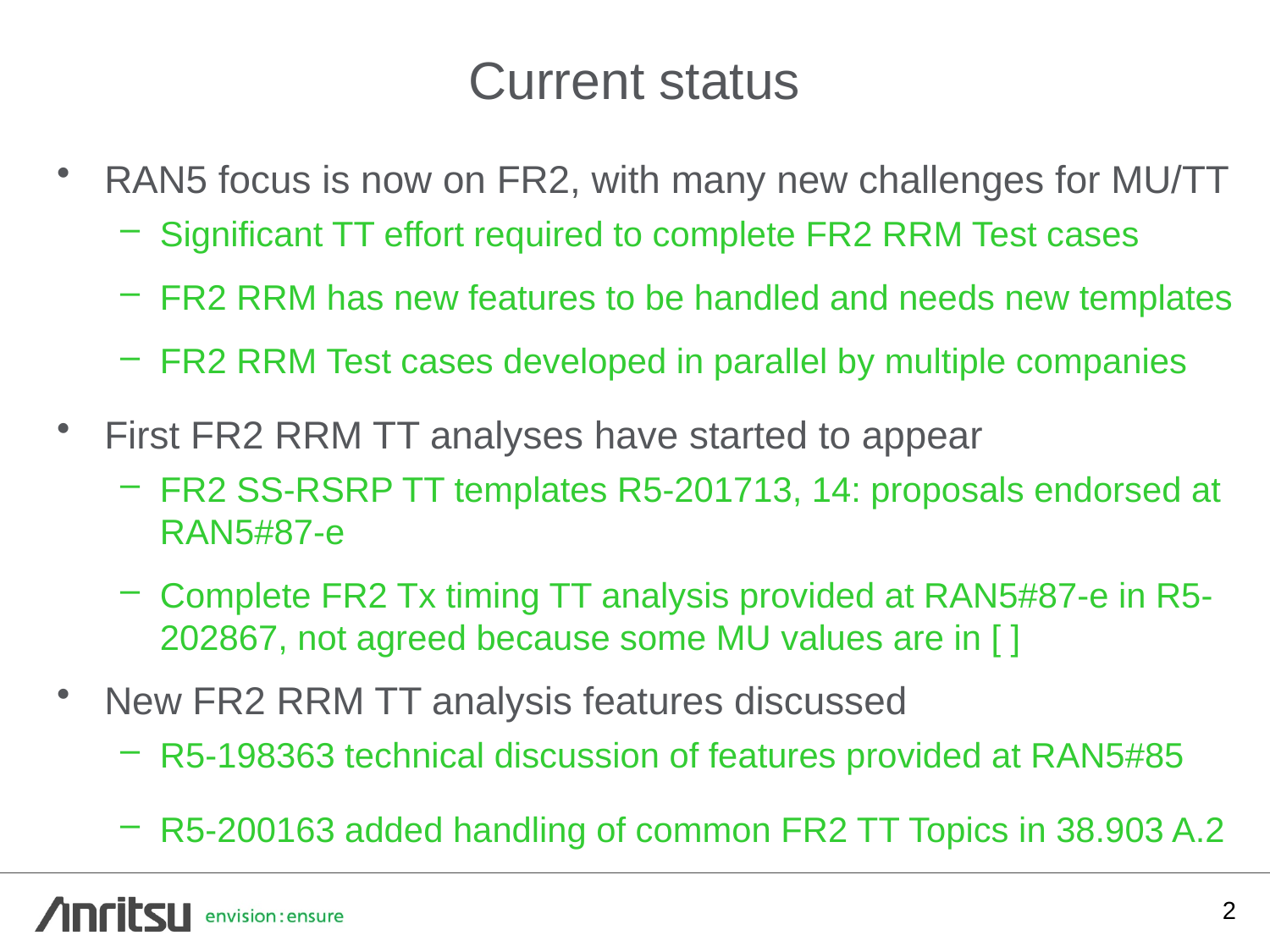

# Current status
RAN5 focus is now on FR2, with many new challenges for MU/TT
Significant TT effort required to complete FR2 RRM Test cases
FR2 RRM has new features to be handled and needs new templates
FR2 RRM Test cases developed in parallel by multiple companies
First FR2 RRM TT analyses have started to appear
FR2 SS-RSRP TT templates R5-201713, 14: proposals endorsed at RAN5#87-e
Complete FR2 Tx timing TT analysis provided at RAN5#87-e in R5-202867, not agreed because some MU values are in [ ]
New FR2 RRM TT analysis features discussed
R5-198363 technical discussion of features provided at RAN5#85
R5-200163 added handling of common FR2 TT Topics in 38.903 A.2

2